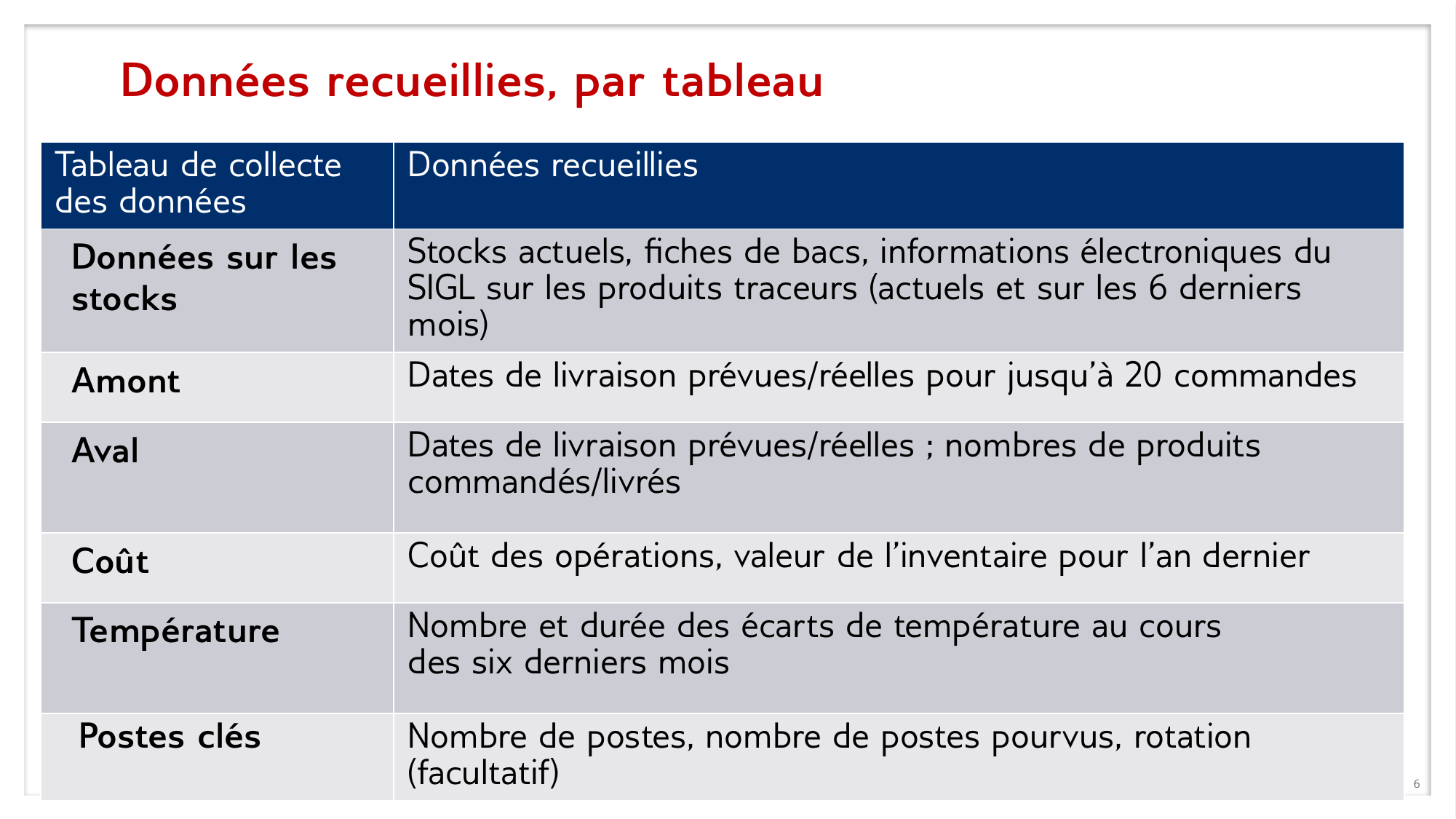

# Données recueillies, par tableau
| Tableau de collecte des données | Données recueillies |
| --- | --- |
| Données sur les stocks | Stocks actuels, fiches de bacs, informations électroniques du SIGL sur les produits traceurs (actuels et sur les 6 derniers mois) |
| Amont | Dates de livraison prévues/réelles pour jusqu’à 20 commandes |
| Aval | Dates de livraison prévues/réelles ; nombres de produits commandés/livrés |
| Coût | Coût des opérations, valeur de l’inventaire pour l’an dernier |
| Température | Nombre et durée des écarts de température au cours des six derniers mois |
| Postes clés | Nombre de postes, nombre de postes pourvus, rotation (facultatif) |
6